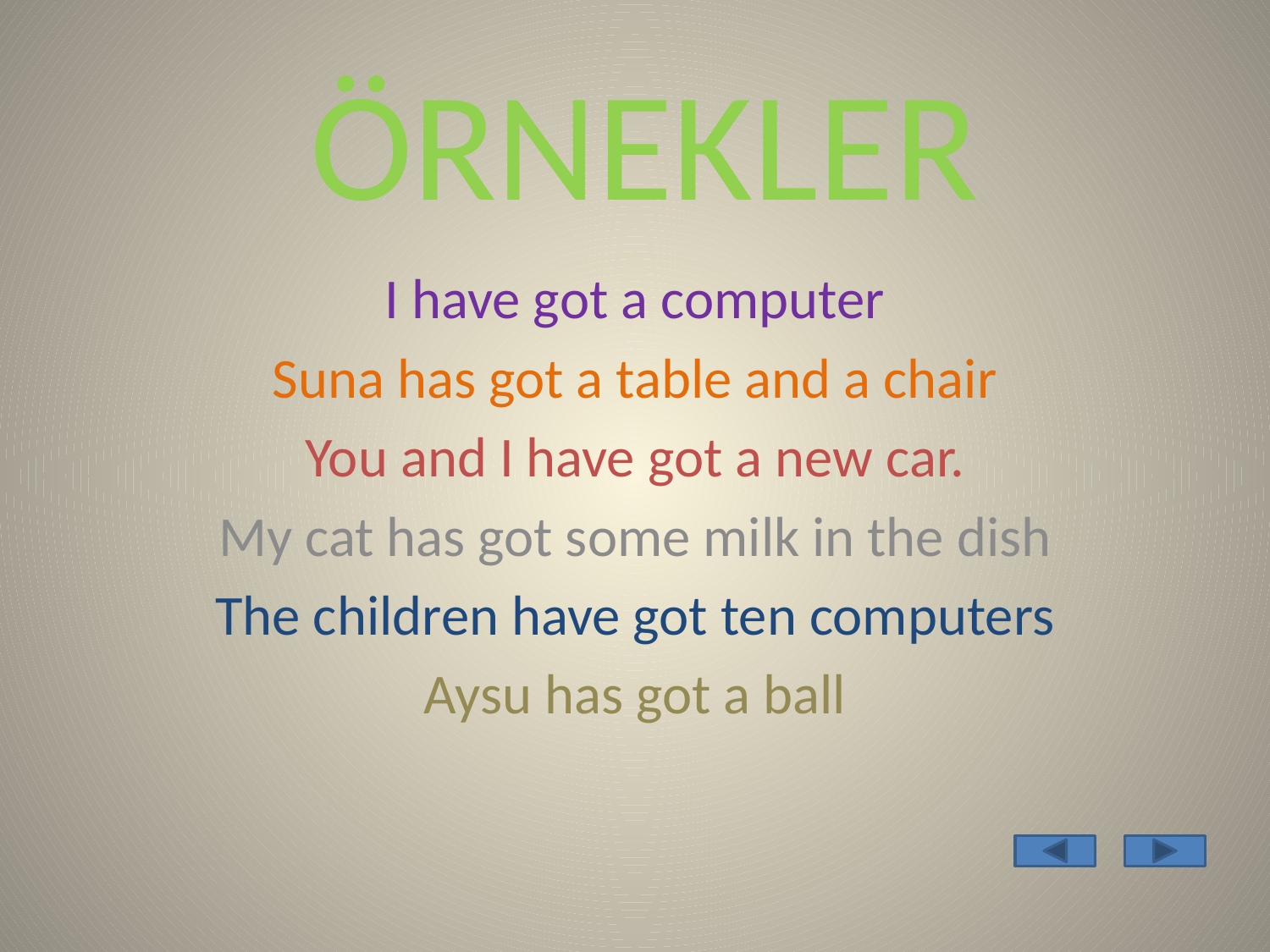

# ÖRNEKLER
I have got a computer
Suna has got a table and a chair
You and I have got a new car.
My cat has got some milk in the dish
The children have got ten computers
Aysu has got a ball